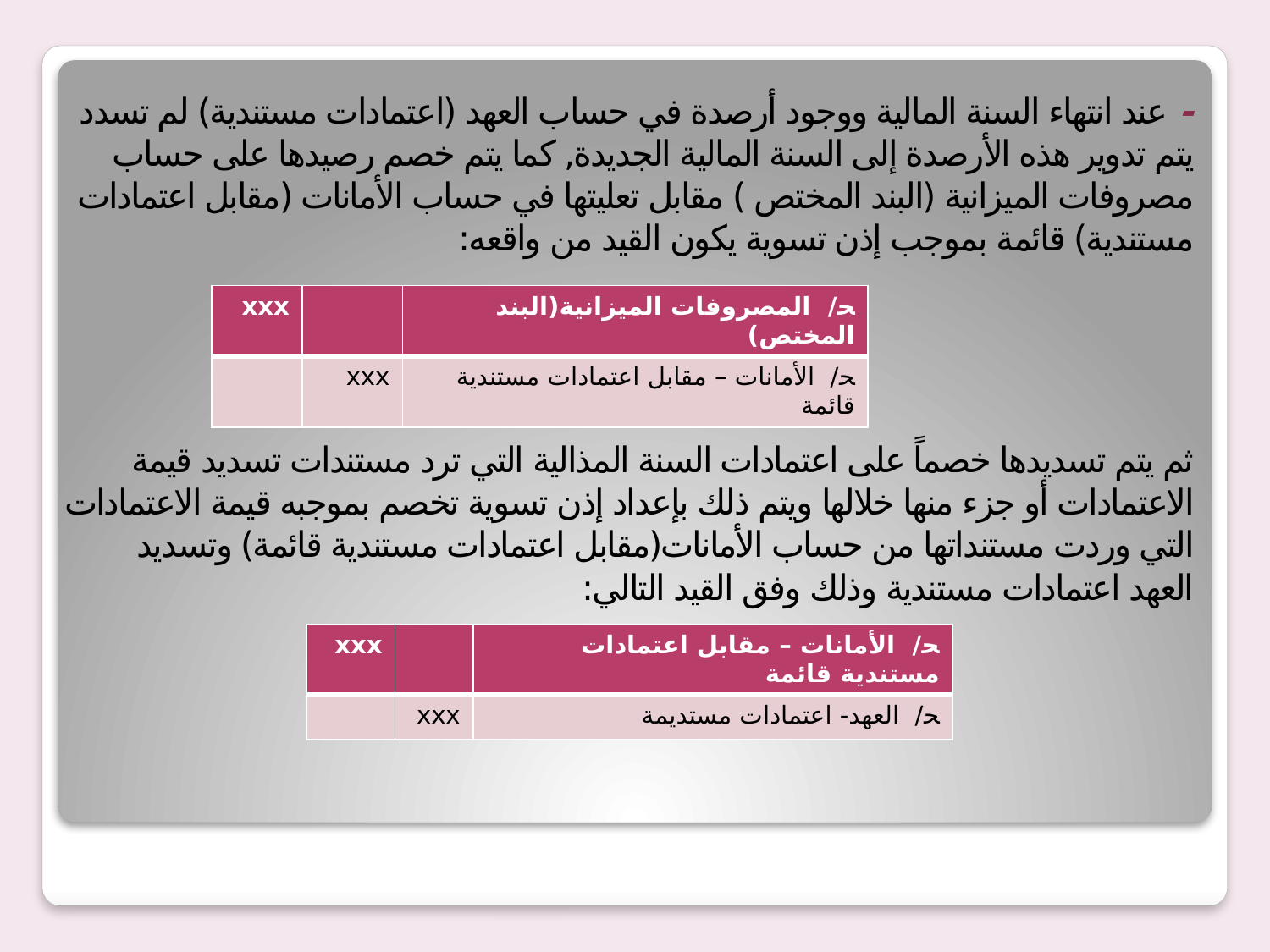

- عند انتهاء السنة المالية ووجود أرصدة في حساب العهد (اعتمادات مستندية) لم تسدد يتم تدوير هذه الأرصدة إلى السنة المالية الجديدة, كما يتم خصم رصيدها على حساب مصروفات الميزانية (البند المختص ) مقابل تعليتها في حساب الأمانات (مقابل اعتمادات مستندية) قائمة بموجب إذن تسوية يكون القيد من واقعه:
# ثم يتم تسديدها خصماً على اعتمادات السنة المذالية التي ترد مستندات تسديد قيمة الاعتمادات أو جزء منها خلالها ويتم ذلك بإعداد إذن تسوية تخصم بموجبه قيمة الاعتمادات التي وردت مستنداتها من حساب الأمانات(مقابل اعتمادات مستندية قائمة) وتسديد العهد اعتمادات مستندية وذلك وفق القيد التالي:
| xxx |  | ﺤ/ المصروفات الميزانية(البند المختص) |
| --- | --- | --- |
|  | xxx | ﺤ/ الأمانات – مقابل اعتمادات مستندية قائمة |
| xxx |  | ﺤ/ الأمانات – مقابل اعتمادات مستندية قائمة |
| --- | --- | --- |
|  | xxx | ﺤ/ العهد- اعتمادات مستديمة |